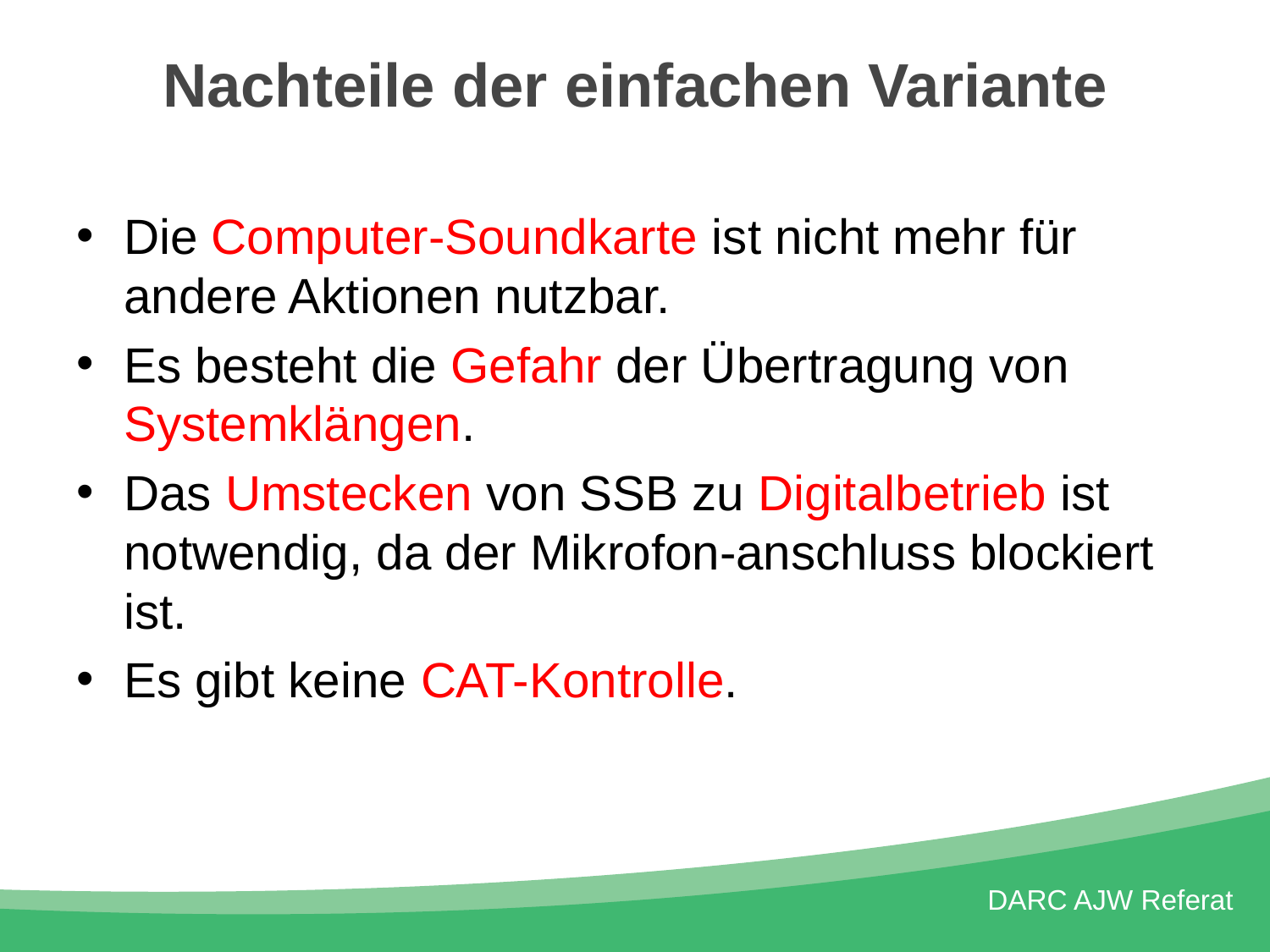

# Nachteile der einfachen Variante
Die Computer-Soundkarte ist nicht mehr für andere Aktionen nutzbar.
Es besteht die Gefahr der Übertragung von Systemklängen.
Das Umstecken von SSB zu Digitalbetrieb ist notwendig, da der Mikrofon-anschluss blockiert ist.
Es gibt keine CAT-Kontrolle.